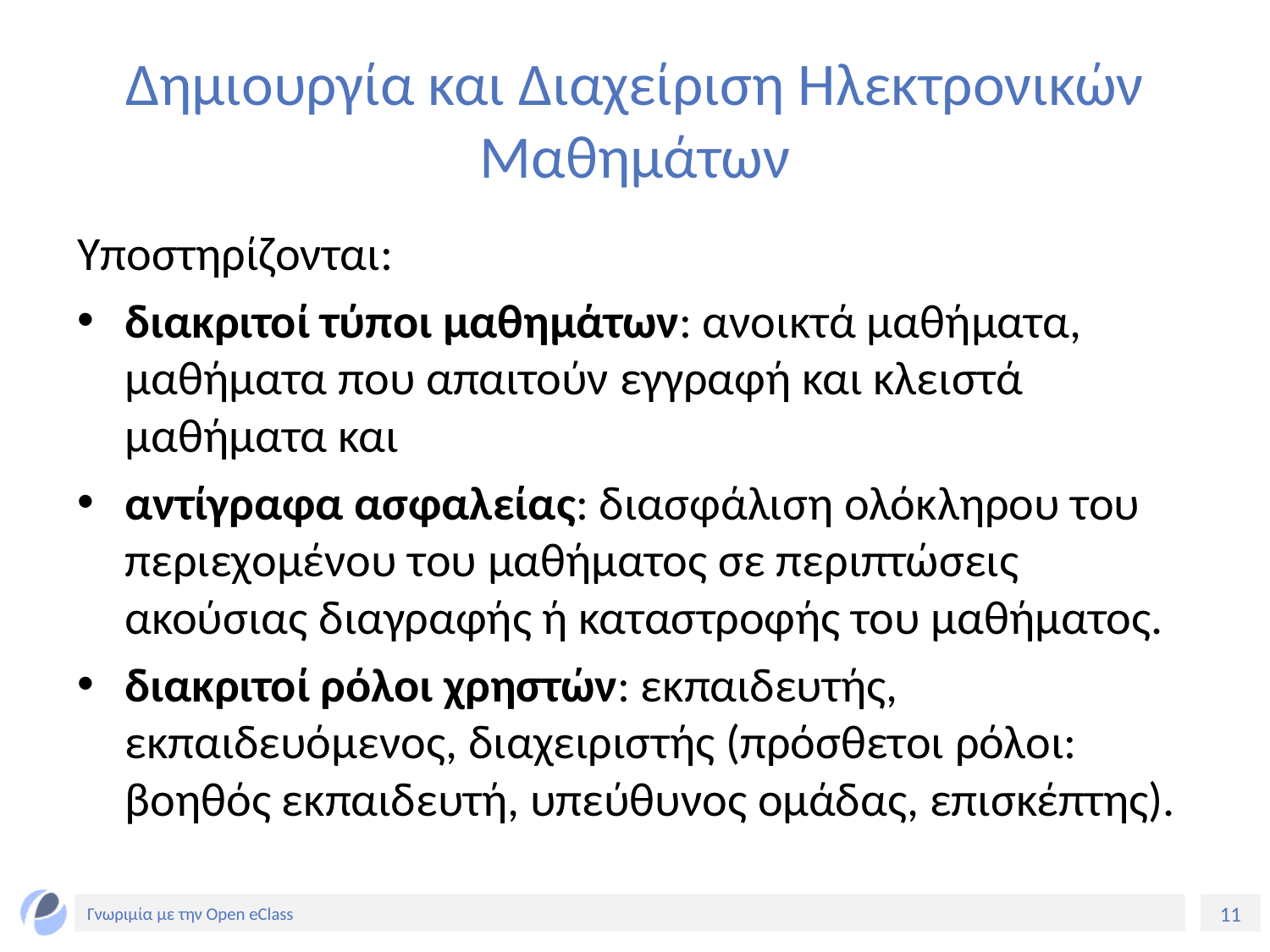

# Δημιουργία και Διαχείριση Ηλεκτρονικών Μαθημάτων
Yποστηρίζονται:
διακριτοί τύποι μαθημάτων: ανοικτά μαθήματα, μαθήματα που απαιτούν εγγραφή και κλειστά μαθήματα και
αντίγραφα ασφαλείας: διασφάλιση ολόκληρου του περιεχομένου του μαθήματος σε περιπτώσεις ακούσιας διαγραφής ή καταστροφής του μαθήματος.
διακριτοί ρόλοι χρηστών: εκπαιδευτής, εκπαιδευόμενος, διαχειριστής (πρόσθετοι ρόλοι: βοηθός εκπαιδευτή, υπεύθυνος ομάδας, επισκέπτης).